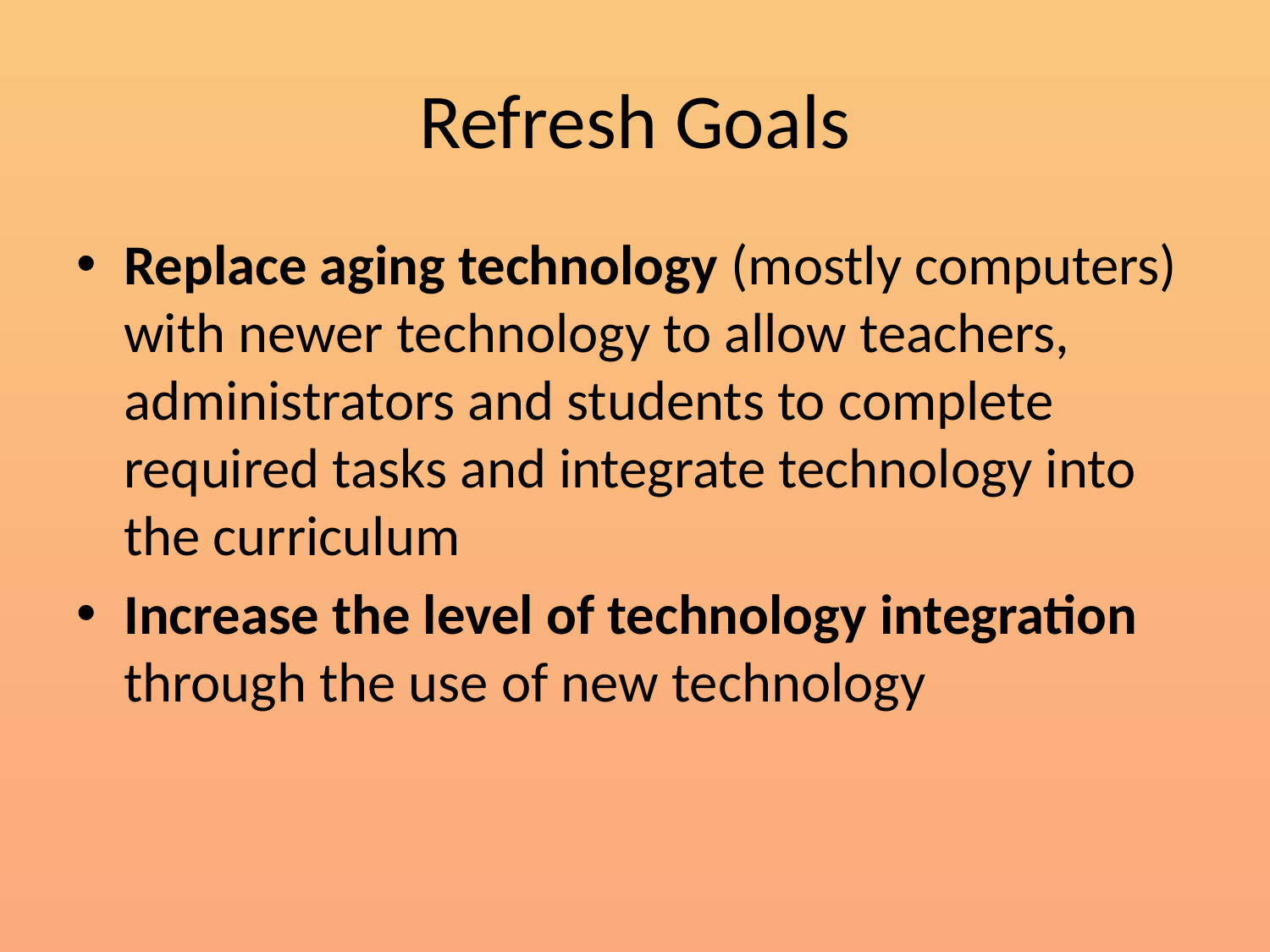

# Refresh Goals
Replace aging technology (mostly computers) with newer technology to allow teachers, administrators and students to complete required tasks and integrate technology into the curriculum
Increase the level of technology integration through the use of new technology